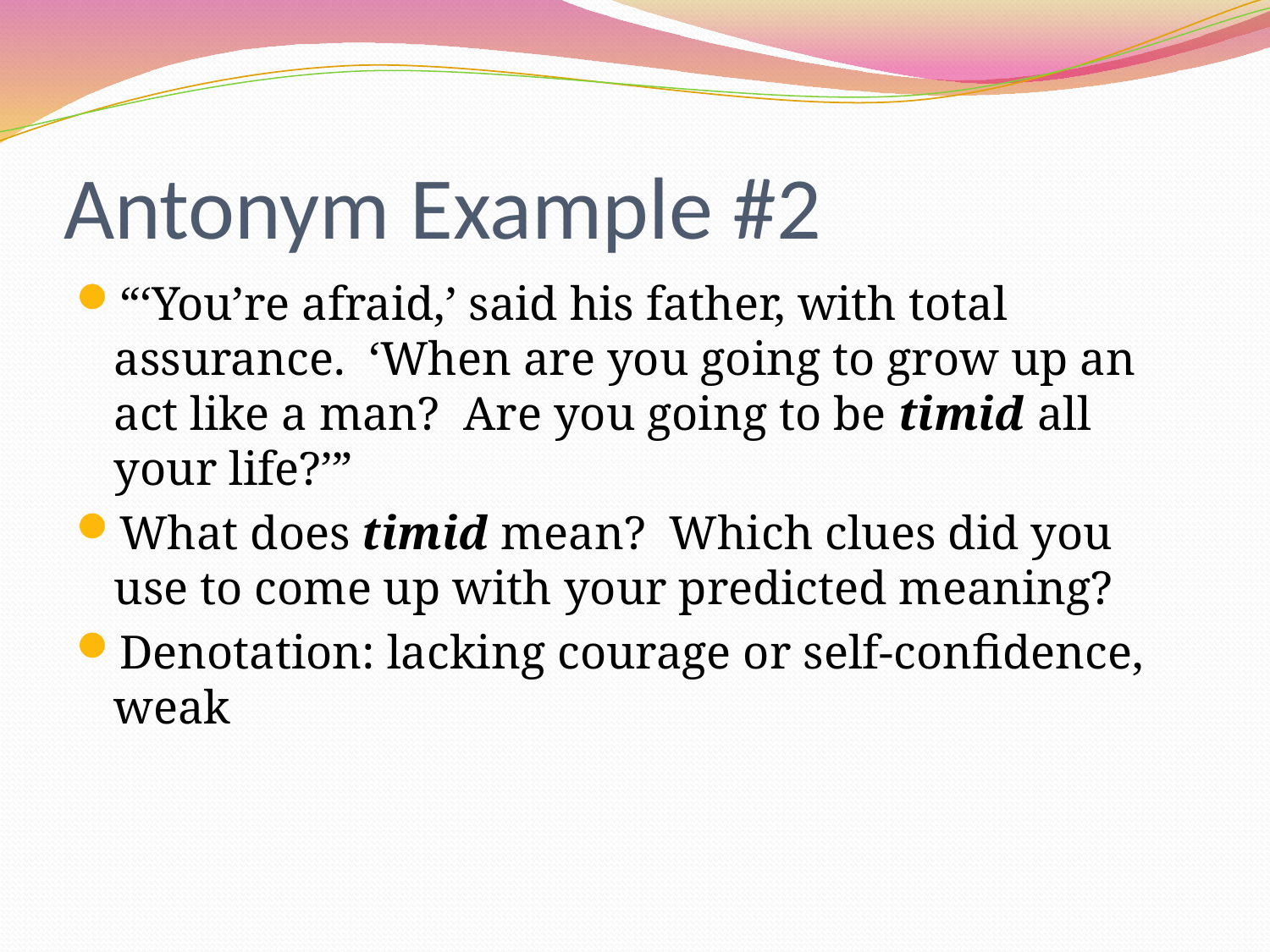

# Antonym Example #2
“‘You’re afraid,’ said his father, with total assurance.  ‘When are you going to grow up an act like a man?  Are you going to be timid all your life?’”
What does timid mean?  Which clues did you use to come up with your predicted meaning?
Denotation: lacking courage or self-confidence, weak